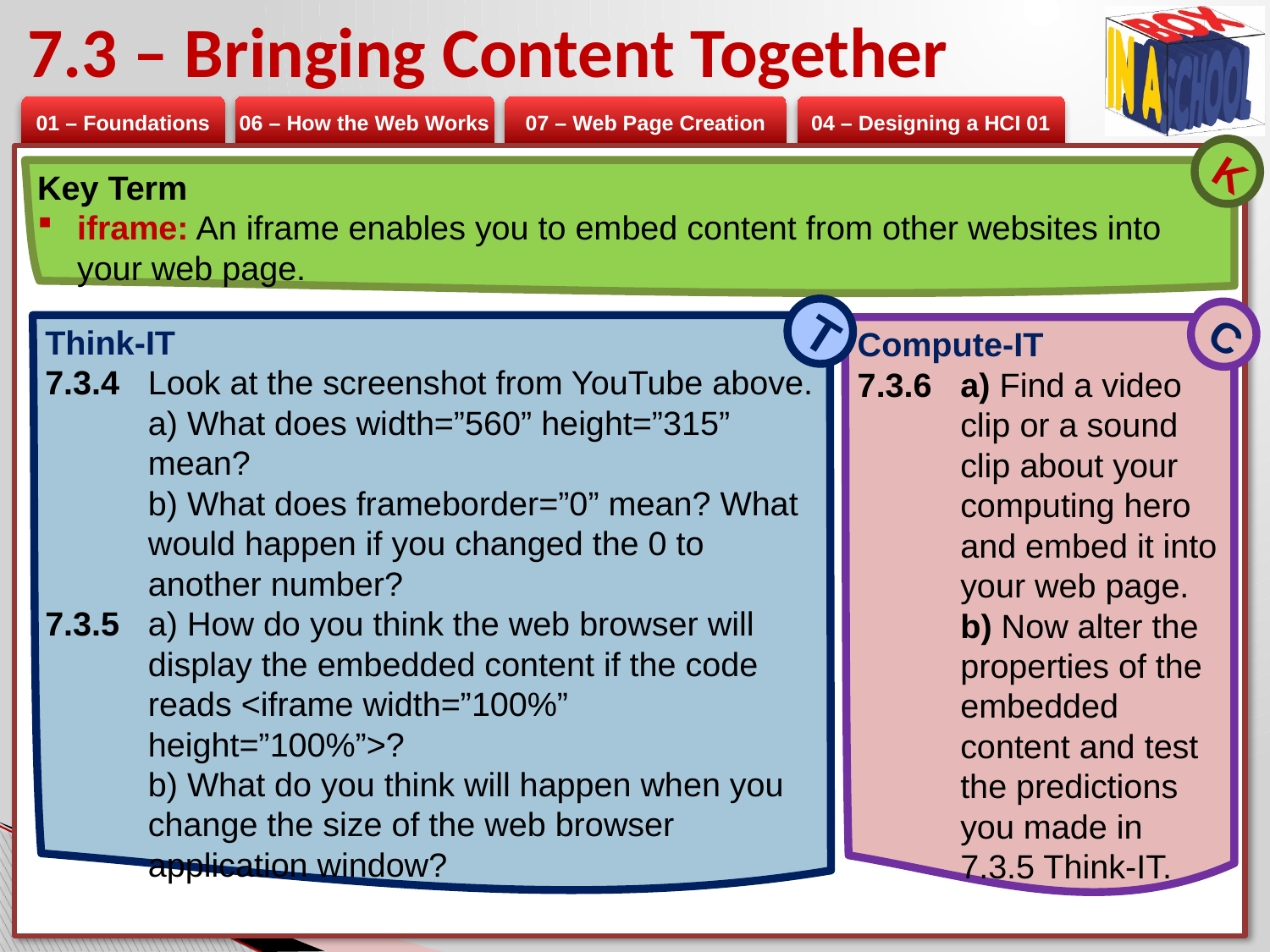

# 7.3 – Bringing Content Together
K
Key Term
iframe: An iframe enables you to embed content from other websites into your web page.
T
C
Think-IT
7.3.4 	Look at the screenshot from YouTube above.
	a) What does width=”560” height=”315” mean?
	b) What does frameborder=”0” mean? What would happen if you changed the 0 to another number?
7.3.5 	a) How do you think the web browser will display the embedded content if the code reads <iframe width=”100%” height=”100%”>?
	b) What do you think will happen when you change the size of the web browser application window?
Compute-IT
7.3.6 	a) Find a video clip or a sound clip about your computing hero and embed it into your web page.
	b) Now alter the properties of the embedded content and test the predictions you made in 7.3.5 Think-IT.